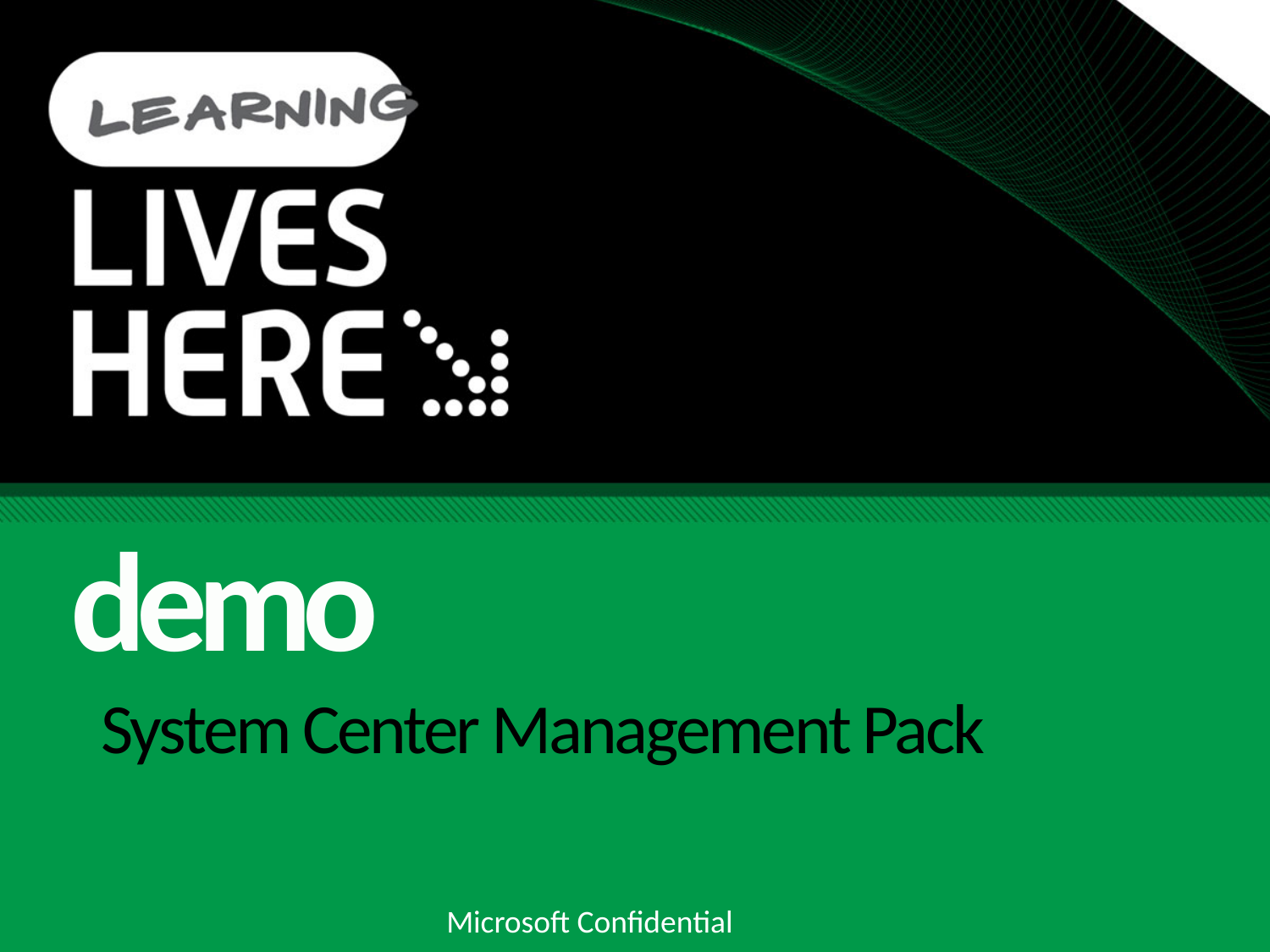

demo
# System Center Management Pack

Microsoft Confidential